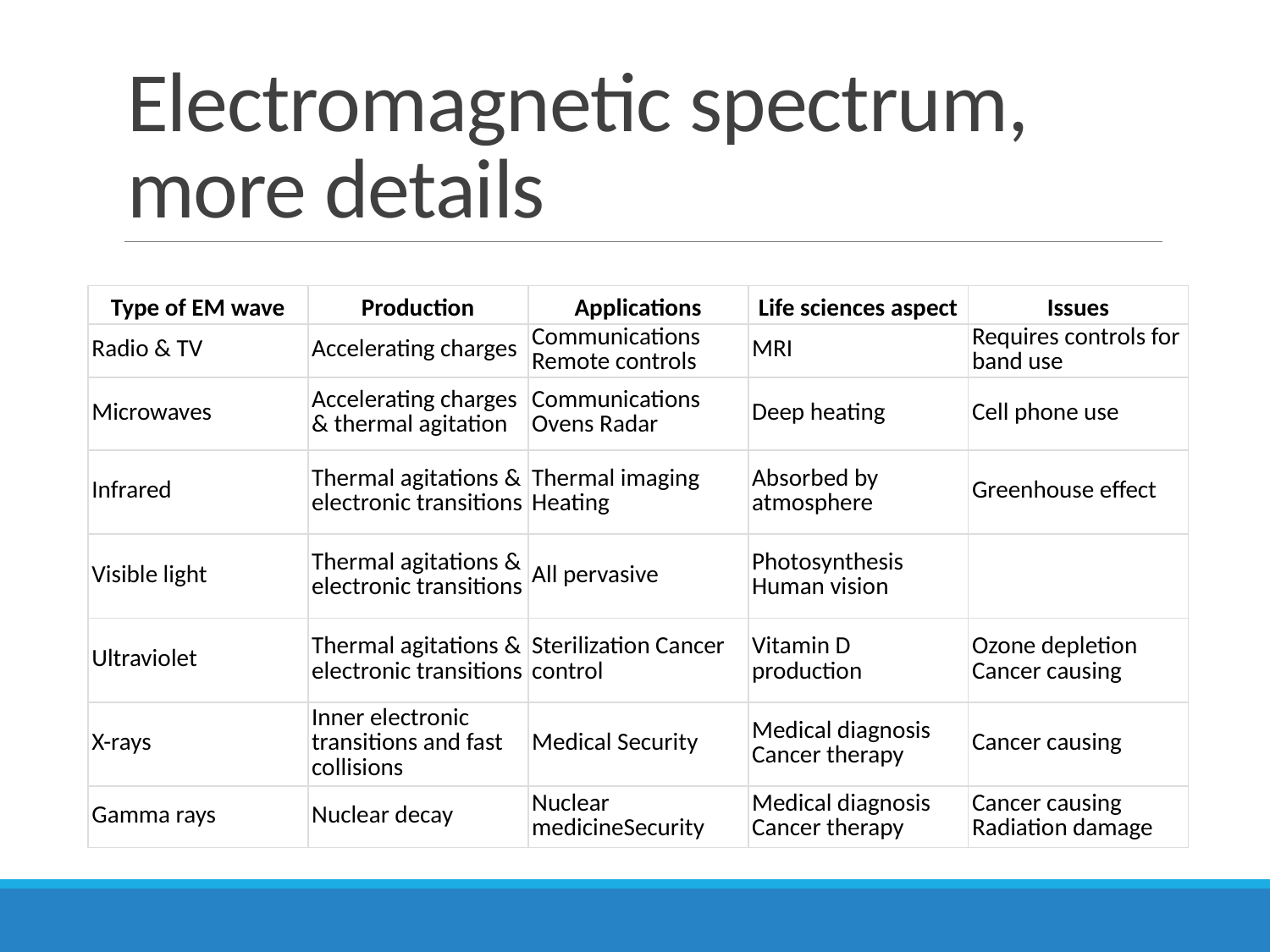

# Electromagnetic spectrum, more details
| Type of EM wave | Production | Applications | Life sciences aspect | Issues |
| --- | --- | --- | --- | --- |
| Radio & TV | Accelerating charges | Communications Remote controls | MRI | Requires controls for band use |
| Microwaves | Accelerating charges & thermal agitation | Communications Ovens Radar | Deep heating | Cell phone use |
| Infrared | Thermal agitations & electronic transitions | Thermal imaging Heating | Absorbed by atmosphere | Greenhouse effect |
| Visible light | Thermal agitations & electronic transitions | All pervasive | Photosynthesis Human vision |  |
| Ultraviolet | Thermal agitations & electronic transitions | Sterilization Cancer control | Vitamin D production | Ozone depletion Cancer causing |
| X-rays | Inner electronic transitions and fast collisions | Medical Security | Medical diagnosis Cancer therapy | Cancer causing |
| Gamma rays | Nuclear decay | Nuclear medicineSecurity | Medical diagnosis Cancer therapy | Cancer causing Radiation damage |